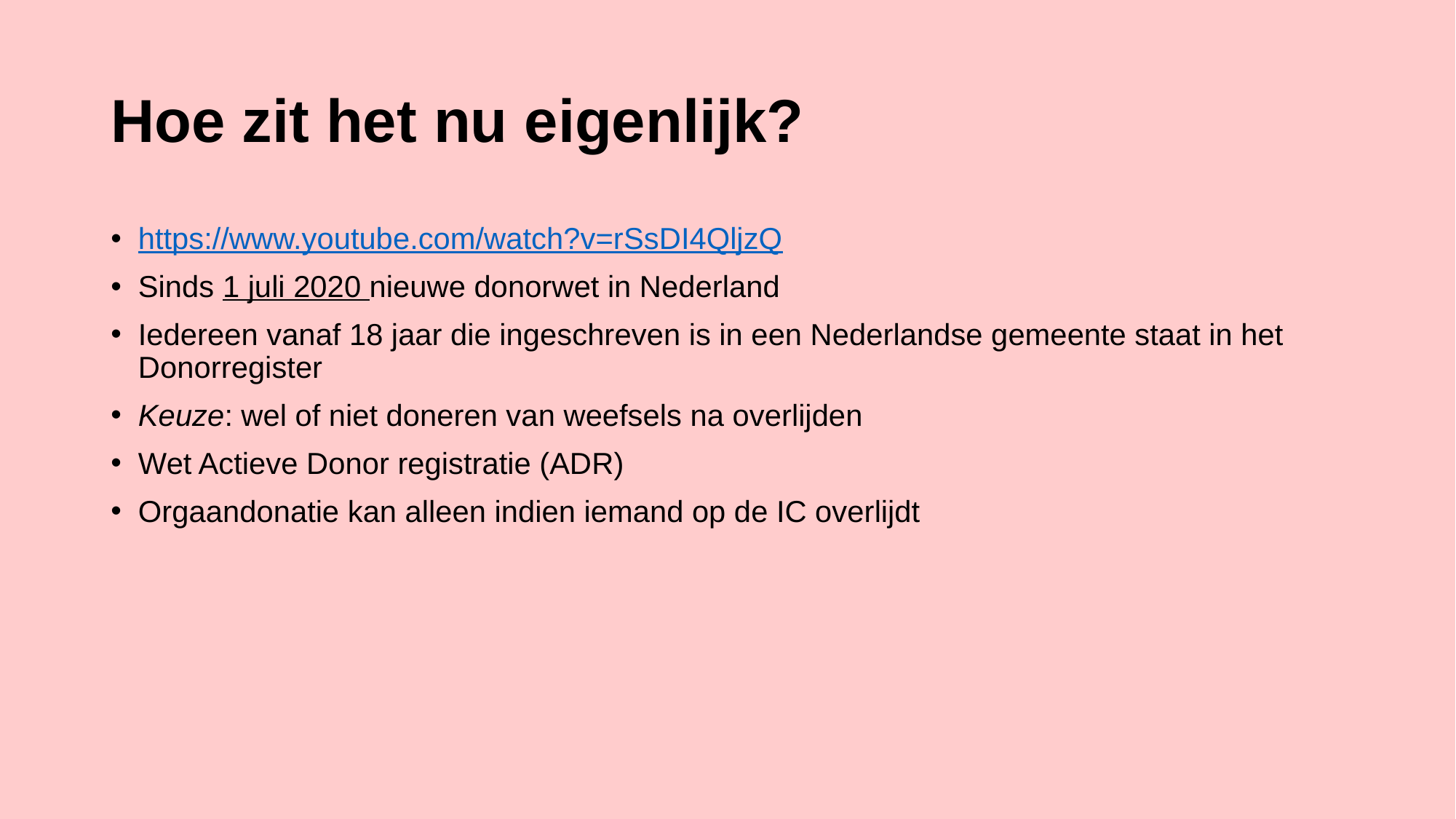

# Hoe zit het nu eigenlijk?
https://www.youtube.com/watch?v=rSsDI4QljzQ
Sinds 1 juli 2020 nieuwe donorwet in Nederland
Iedereen vanaf 18 jaar die ingeschreven is in een Nederlandse gemeente staat in het Donorregister
Keuze: wel of niet doneren van weefsels na overlijden
Wet Actieve Donor registratie (ADR)
Orgaandonatie kan alleen indien iemand op de IC overlijdt